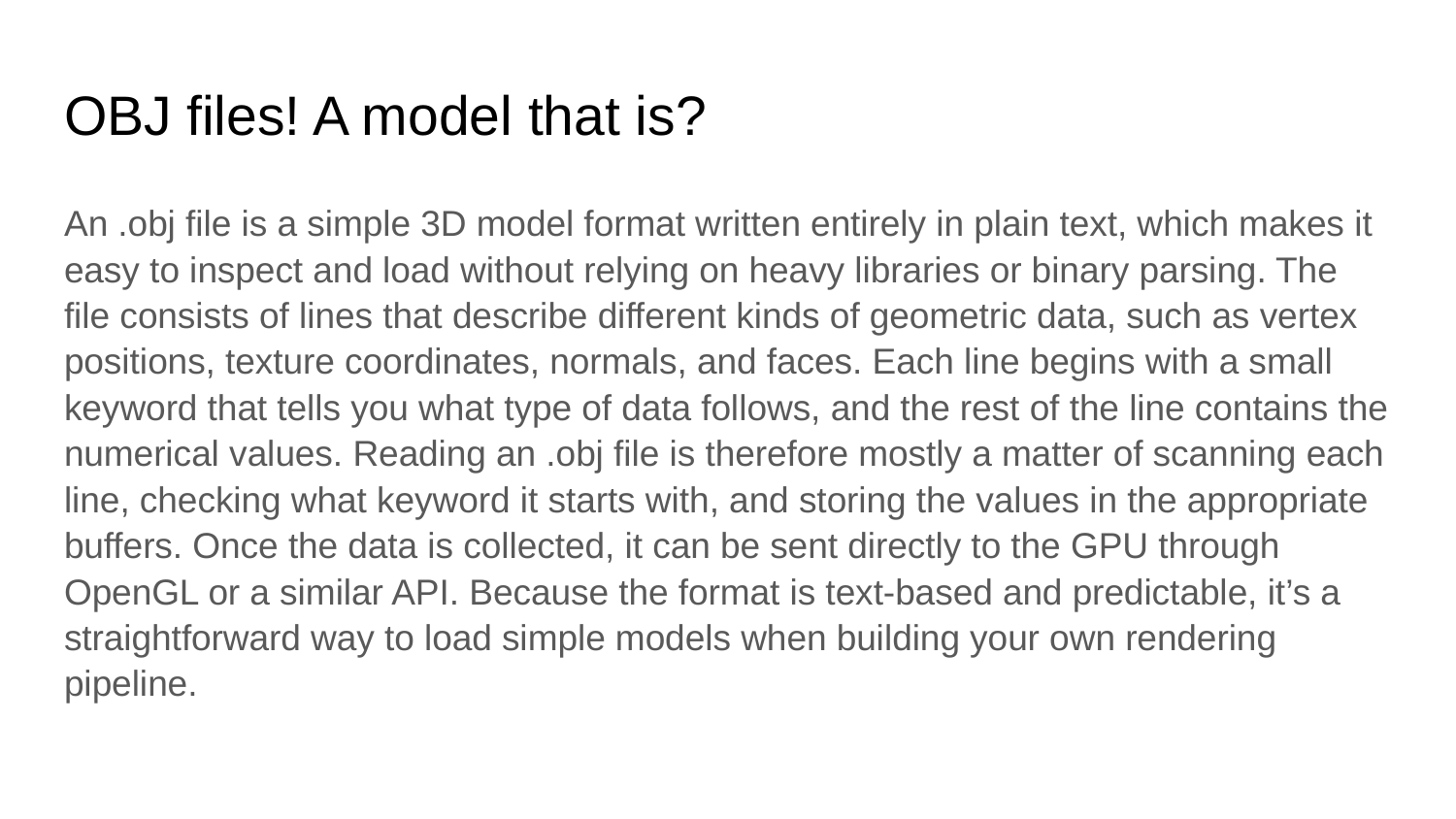

# OBJ files! A model that is?
An .obj file is a simple 3D model format written entirely in plain text, which makes it easy to inspect and load without relying on heavy libraries or binary parsing. The file consists of lines that describe different kinds of geometric data, such as vertex positions, texture coordinates, normals, and faces. Each line begins with a small keyword that tells you what type of data follows, and the rest of the line contains the numerical values. Reading an .obj file is therefore mostly a matter of scanning each line, checking what keyword it starts with, and storing the values in the appropriate buffers. Once the data is collected, it can be sent directly to the GPU through OpenGL or a similar API. Because the format is text‑based and predictable, it’s a straightforward way to load simple models when building your own rendering pipeline.